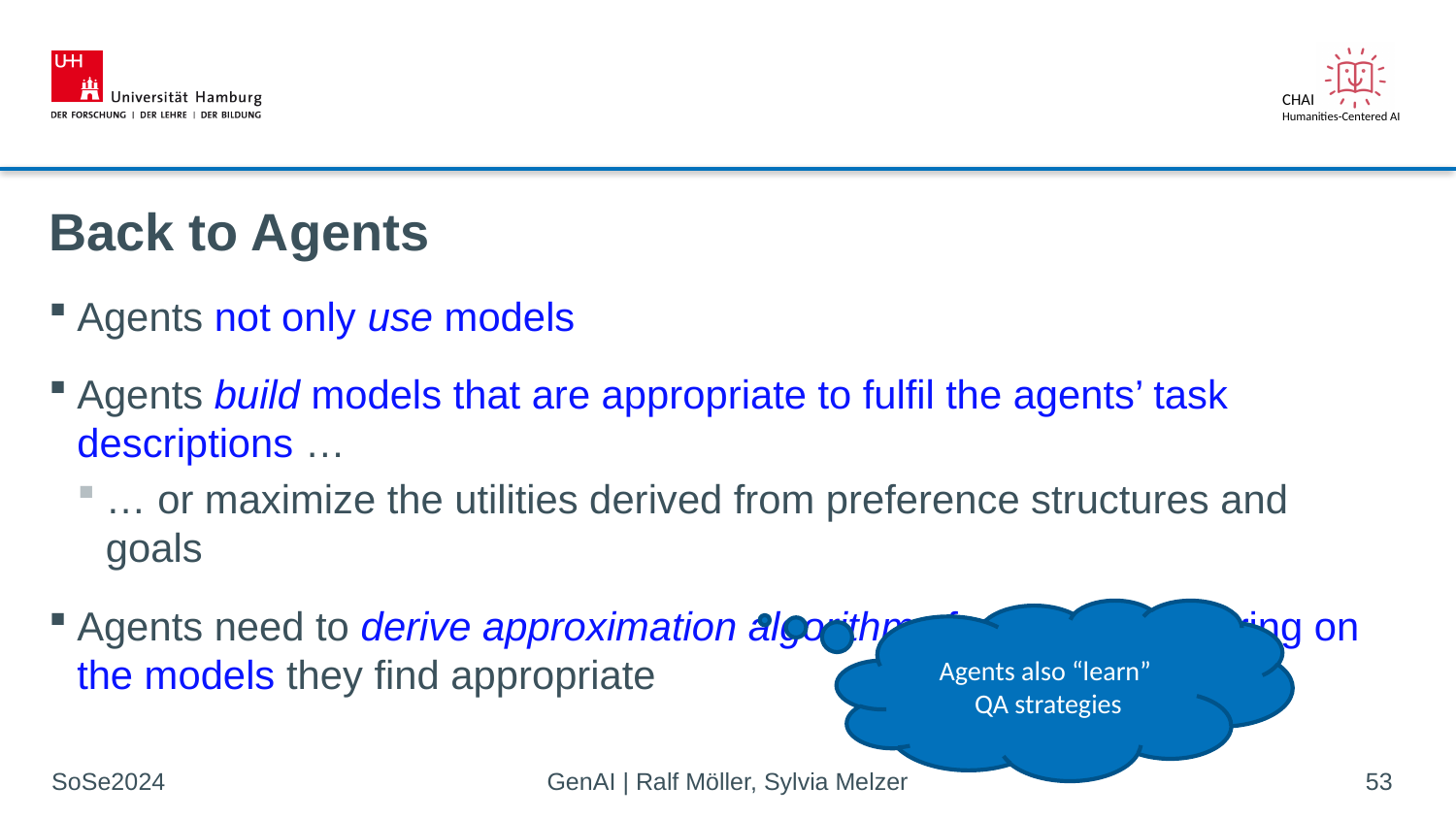

# Back to Agents
Agents not only use models
Agents build models that are appropriate to fulfil the agents’ task descriptions …
… or maximize the utilities derived from preference structures and goals
Agents need to derive approximation algorithms for query answering on the models they find appropriate
Agents also “learn”
QA strategies
SoSe2024
GenAI | Ralf Möller, Sylvia Melzer
53